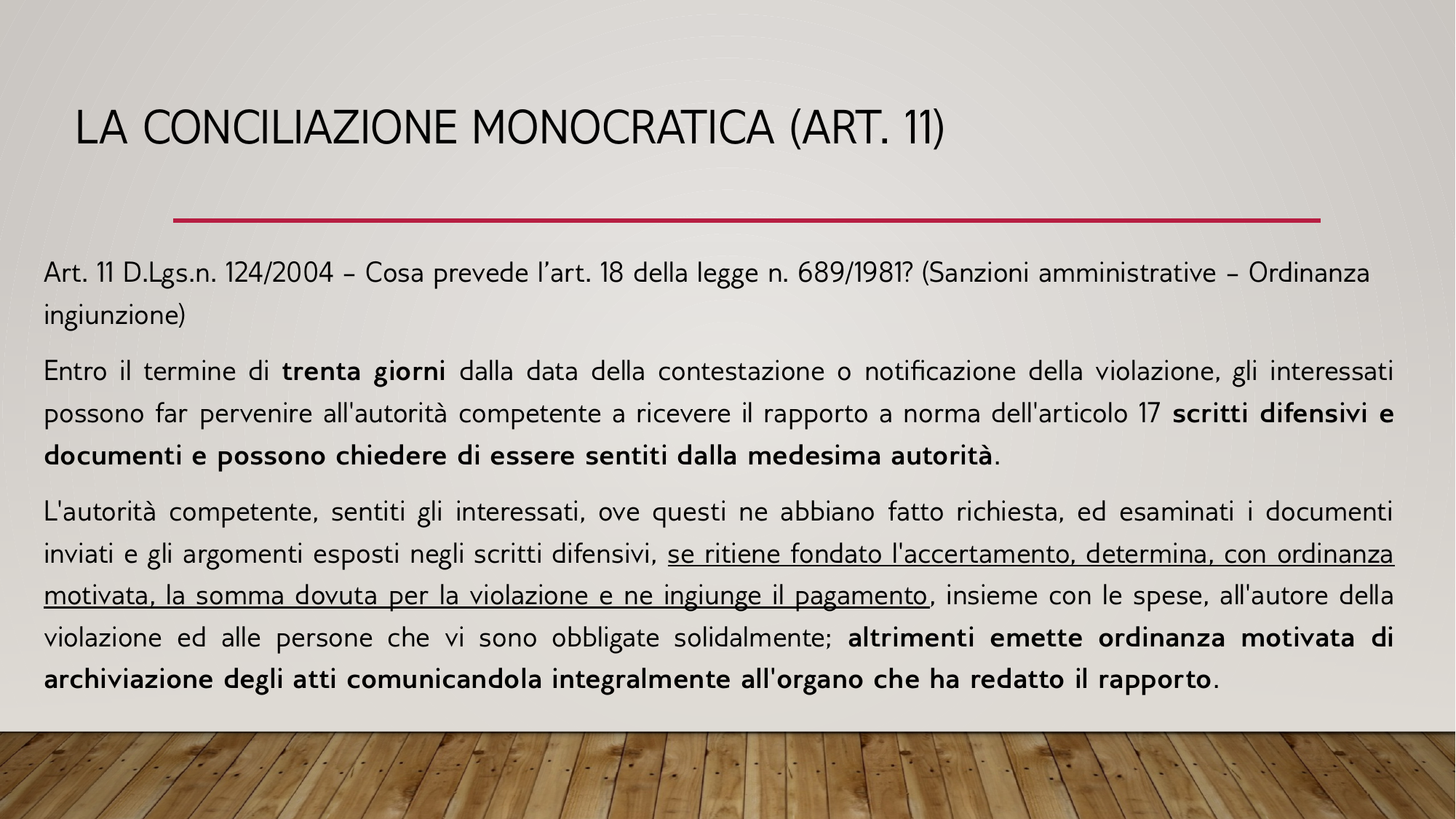

# La conciliazione monocratica (art. 11)
Art. 11 D.Lgs.n. 124/2004 – Cosa prevede l’art. 18 della legge n. 689/1981? (Sanzioni amministrative – Ordinanza ingiunzione)
Entro il termine di trenta giorni dalla data della contestazione o notificazione della violazione, gli interessati possono far pervenire all'autorità competente a ricevere il rapporto a norma dell'articolo 17 scritti difensivi e documenti e possono chiedere di essere sentiti dalla medesima autorità.
L'autorità competente, sentiti gli interessati, ove questi ne abbiano fatto richiesta, ed esaminati i documenti inviati e gli argomenti esposti negli scritti difensivi, se ritiene fondato l'accertamento, determina, con ordinanza motivata, la somma dovuta per la violazione e ne ingiunge il pagamento, insieme con le spese, all'autore della violazione ed alle persone che vi sono obbligate solidalmente; altrimenti emette ordinanza motivata di archiviazione degli atti comunicandola integralmente all'organo che ha redatto il rapporto.